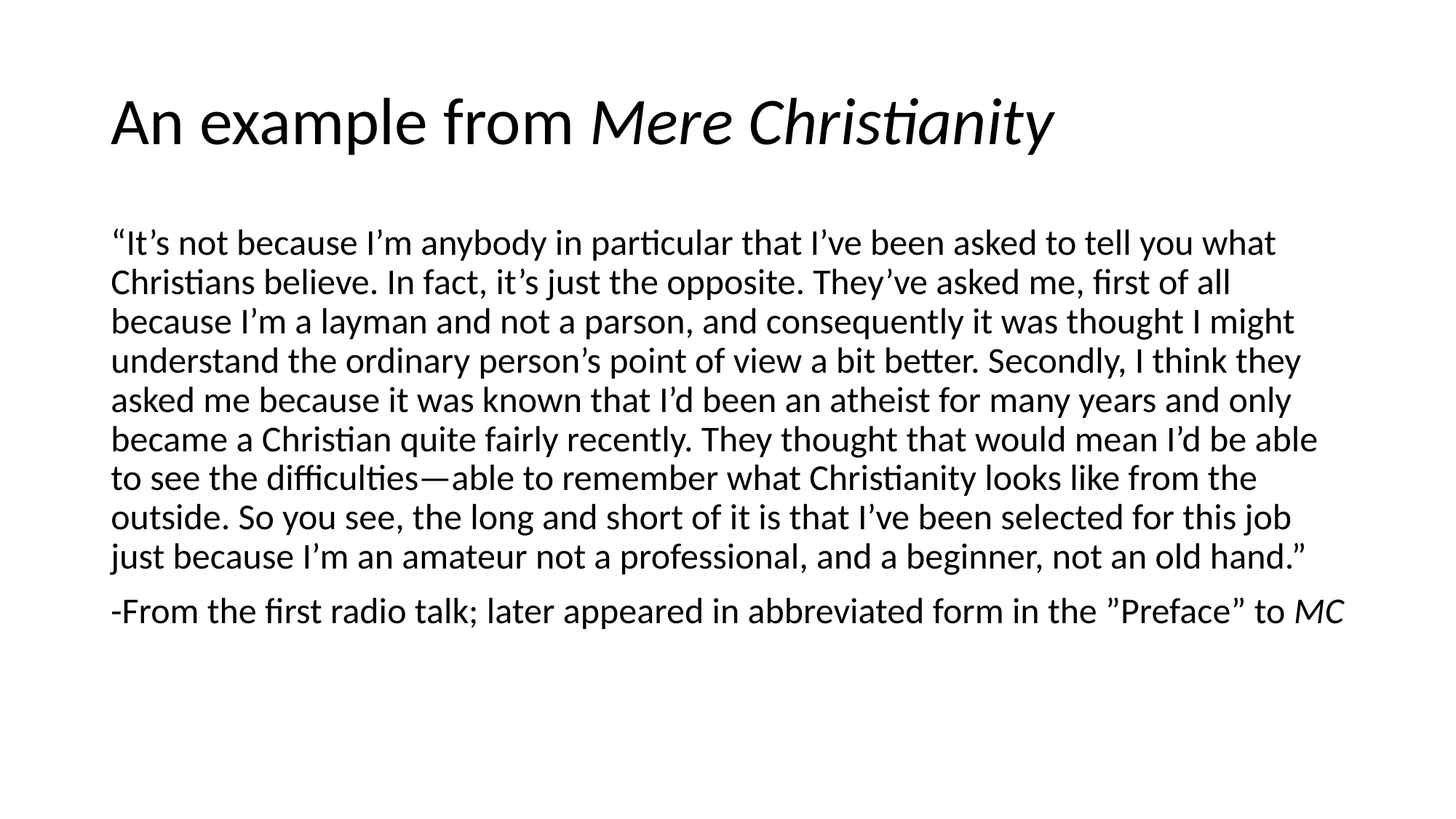

# An example from Mere Christianity
“It’s not because I’m anybody in particular that I’ve been asked to tell you what Christians believe. In fact, it’s just the opposite. They’ve asked me, first of all because I’m a layman and not a parson, and consequently it was thought I might understand the ordinary person’s point of view a bit better. Secondly, I think they asked me because it was known that I’d been an atheist for many years and only became a Christian quite fairly recently. They thought that would mean I’d be able to see the difficulties—able to remember what Christianity looks like from the outside. So you see, the long and short of it is that I’ve been selected for this job just because I’m an amateur not a professional, and a beginner, not an old hand.”
-From the first radio talk; later appeared in abbreviated form in the ”Preface” to MC